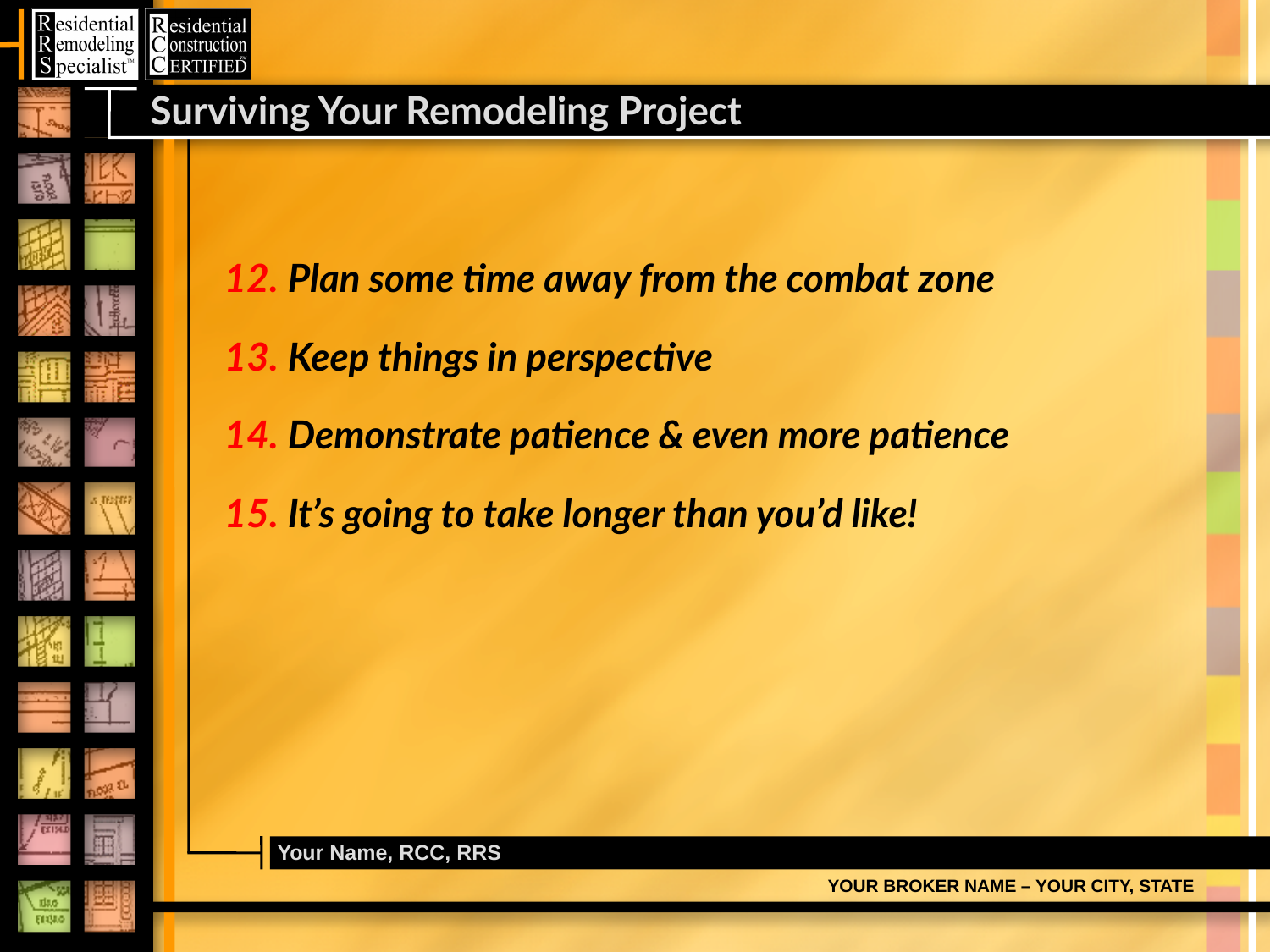

# Surviving Your Remodeling Project

Plan some time away from the combat zone
Keep things in perspective
Demonstrate patience & even more patience
It’s going to take longer than you’d like!

Your Name, RCC, RRS